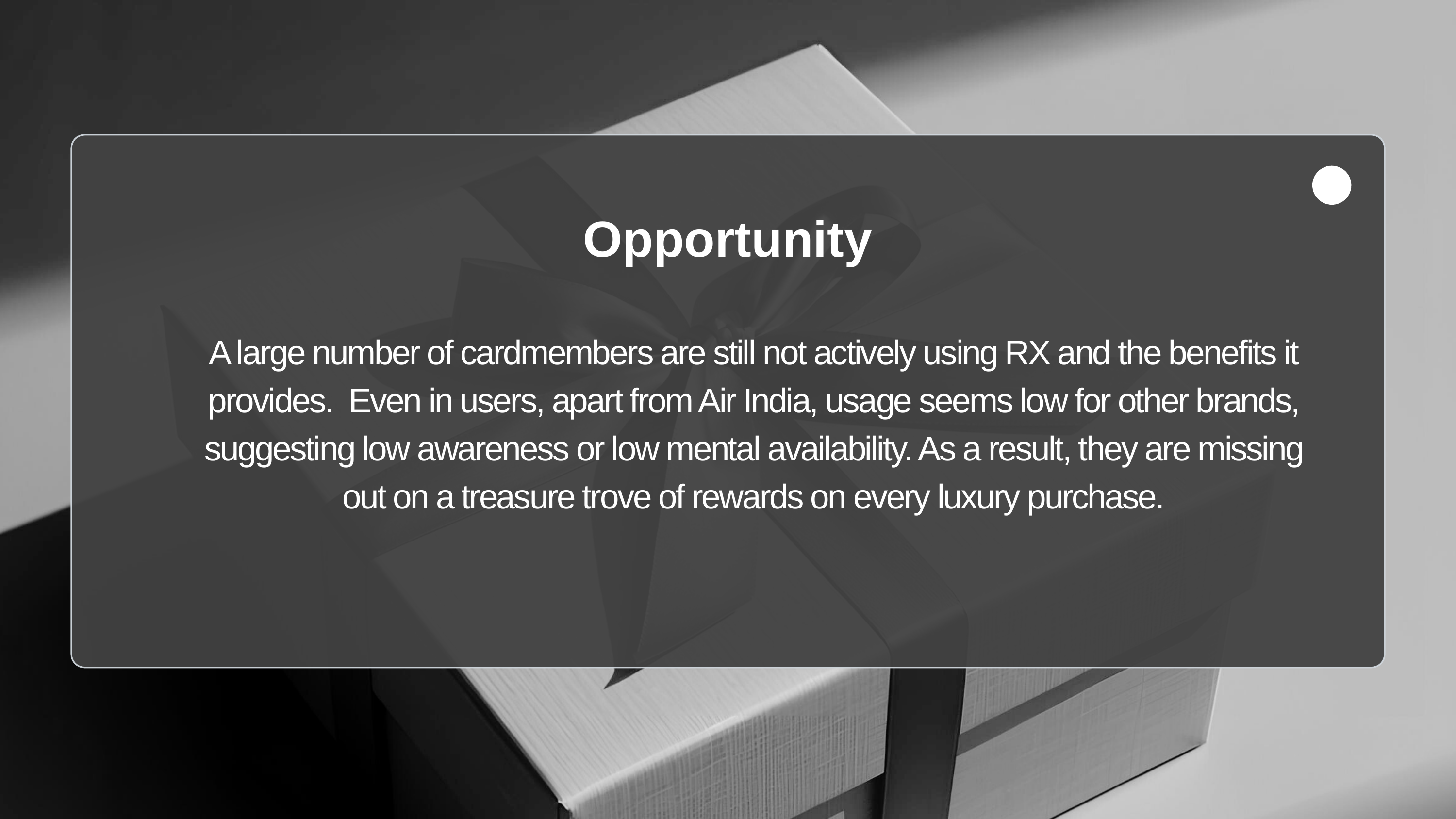

Opportunity

A large number of cardmembers are still not actively using RX and the benefits it provides.  Even in users, apart from Air India, usage seems low for other brands, suggesting low awareness or low mental availability. As a result, they are missing out on a treasure trove of rewards on every luxury purchase.